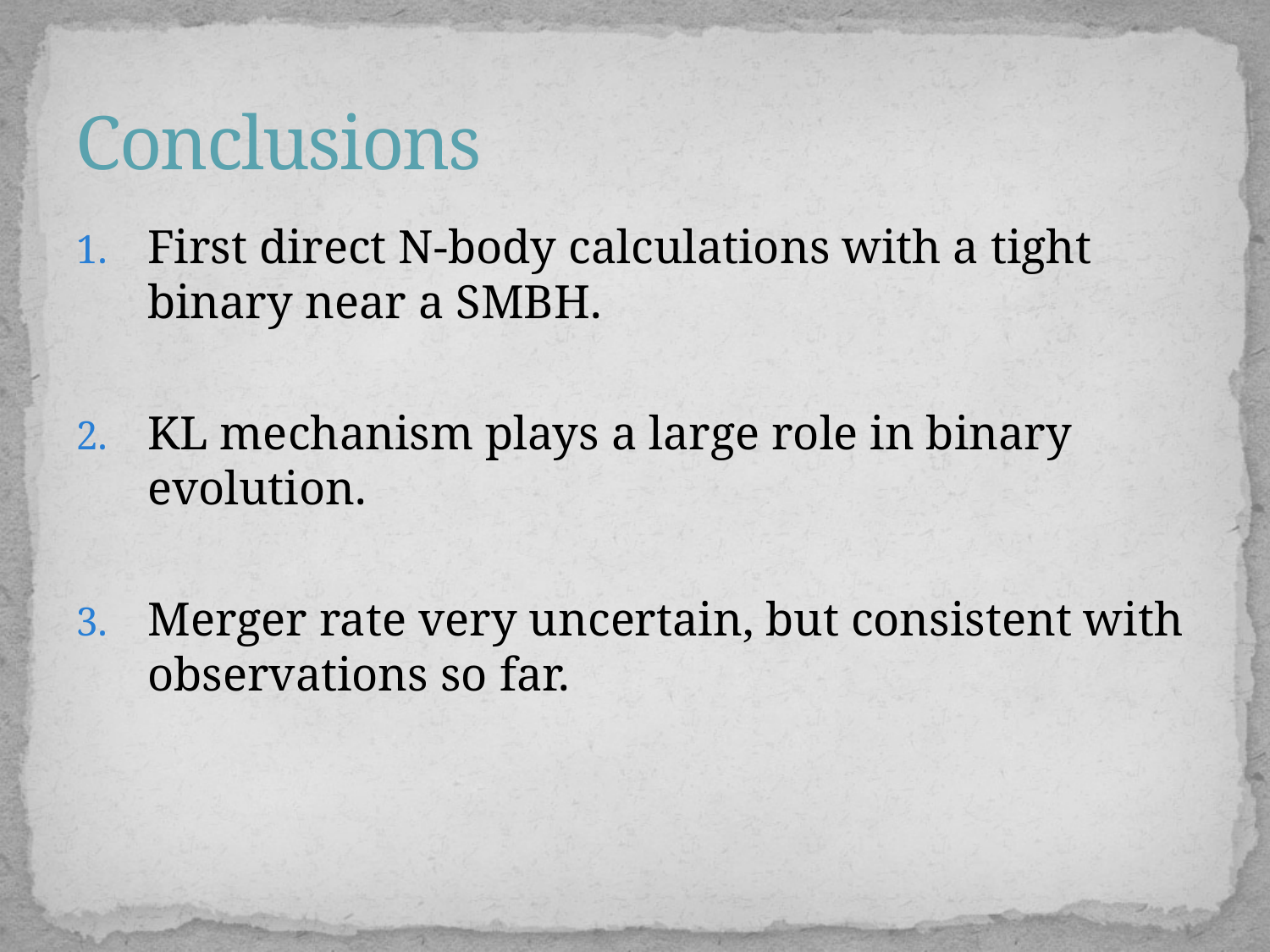

# Conclusions
First direct N-body calculations with a tight binary near a SMBH.

KL mechanism plays a large role in binary evolution.

Merger rate very uncertain, but consistent with observations so far.